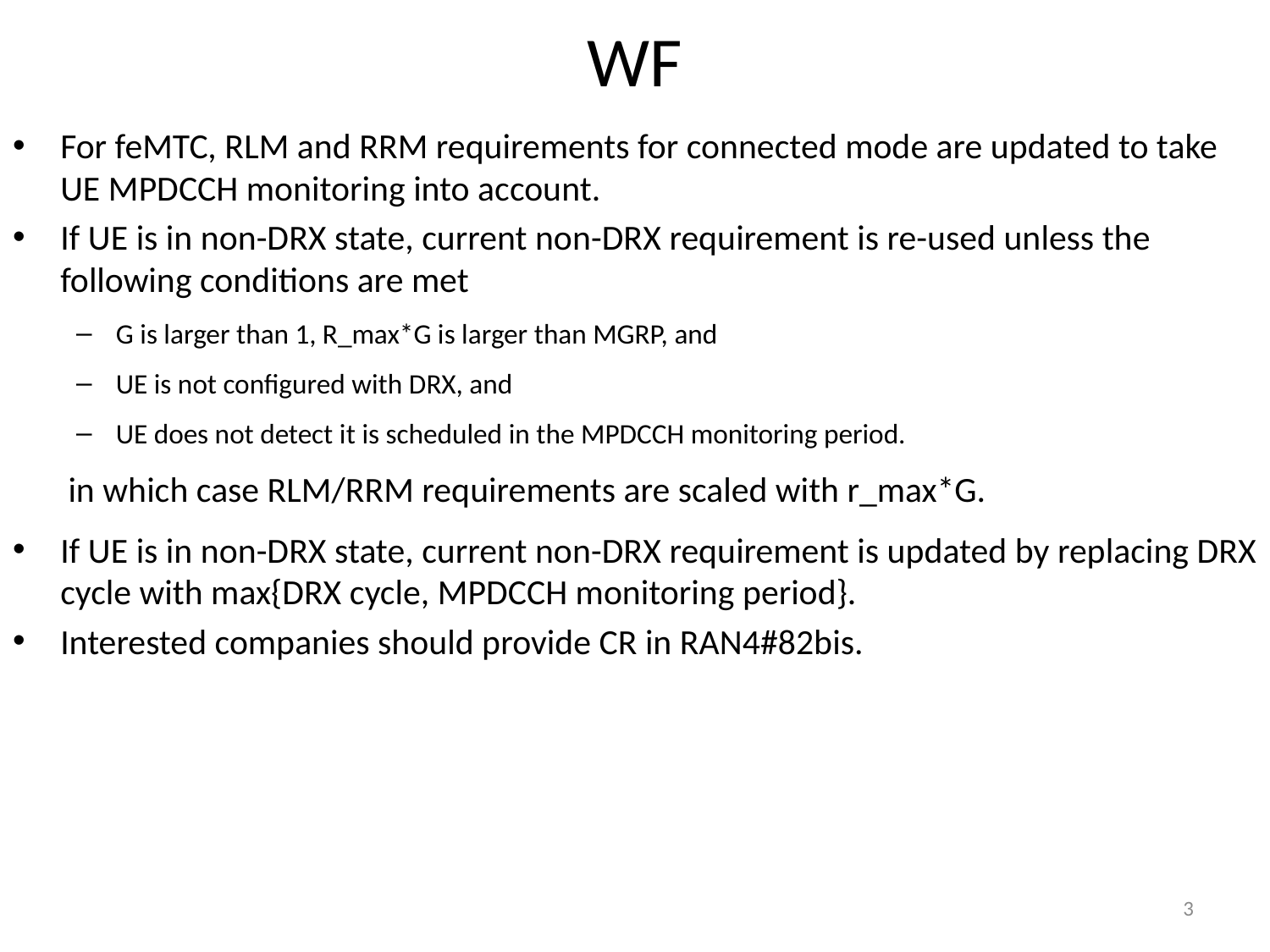

# WF
For feMTC, RLM and RRM requirements for connected mode are updated to take UE MPDCCH monitoring into account.
If UE is in non-DRX state, current non-DRX requirement is re-used unless the following conditions are met
G is larger than 1, R_max*G is larger than MGRP, and
UE is not configured with DRX, and
UE does not detect it is scheduled in the MPDCCH monitoring period.
in which case RLM/RRM requirements are scaled with r_max*G.
If UE is in non-DRX state, current non-DRX requirement is updated by replacing DRX cycle with max{DRX cycle, MPDCCH monitoring period}.
Interested companies should provide CR in RAN4#82bis.
3